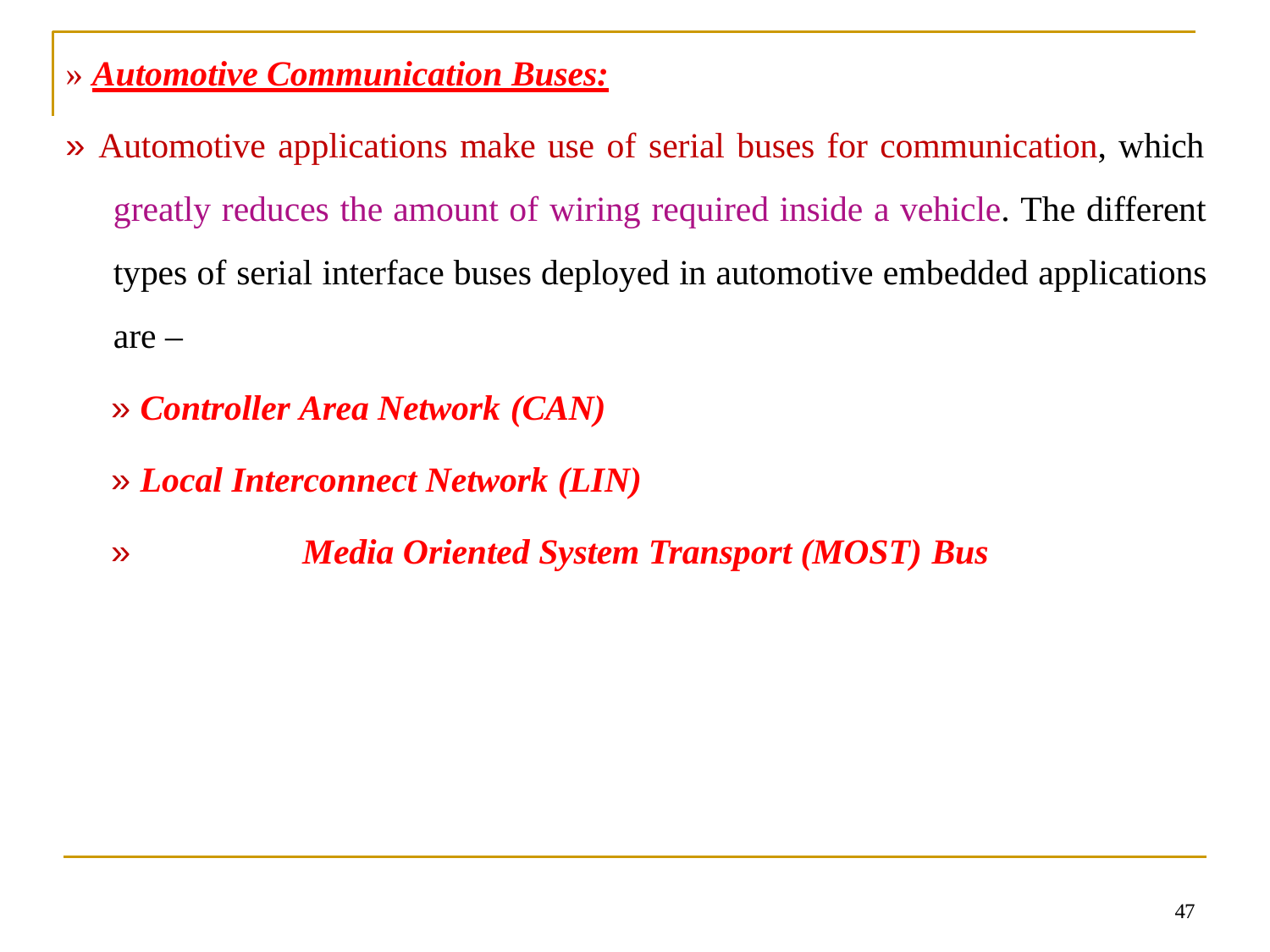

» Automotive Communication Buses:
» Automotive applications make use of serial buses for communication, which  greatly reduces the amount of wiring required inside a vehicle. The different  types of serial interface buses deployed in automotive embedded applications  are –
» Controller Area Network (CAN)
» Local Interconnect Network (LIN)
»	Media Oriented System Transport (MOST) Bus
47